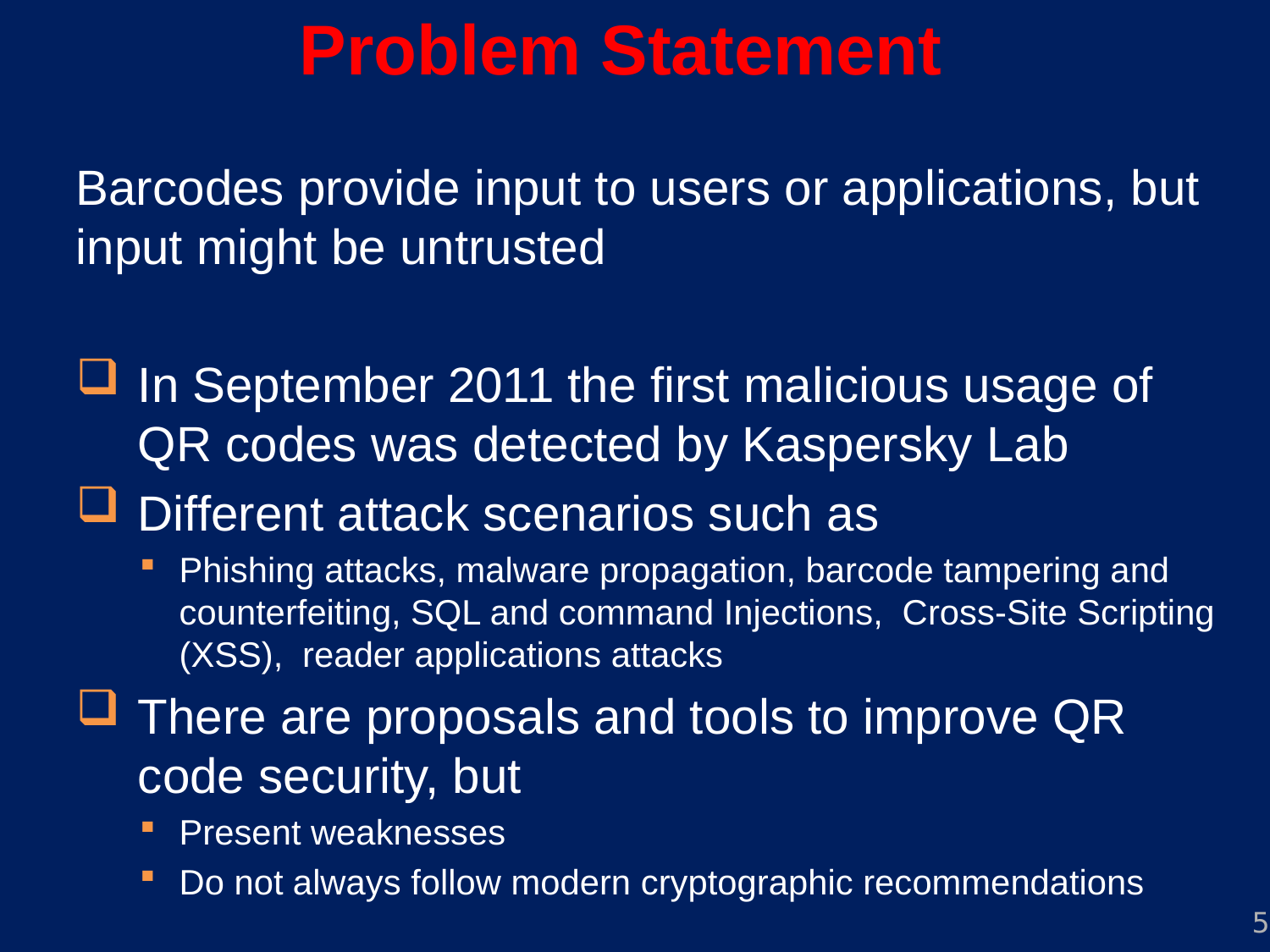

Problem Statement

Barcodes provide input to users or applications, but input might be untrusted

In September 2011 the first malicious usage of QR codes was detected by Kaspersky Lab
Different attack scenarios such as
Phishing attacks, malware propagation, barcode tampering and counterfeiting, SQL and command Injections,  Cross-Site Scripting (XSS),  reader applications attacks
There are proposals and tools to improve QR code security, but
Present weaknesses
Do not always follow modern cryptographic recommendations

5